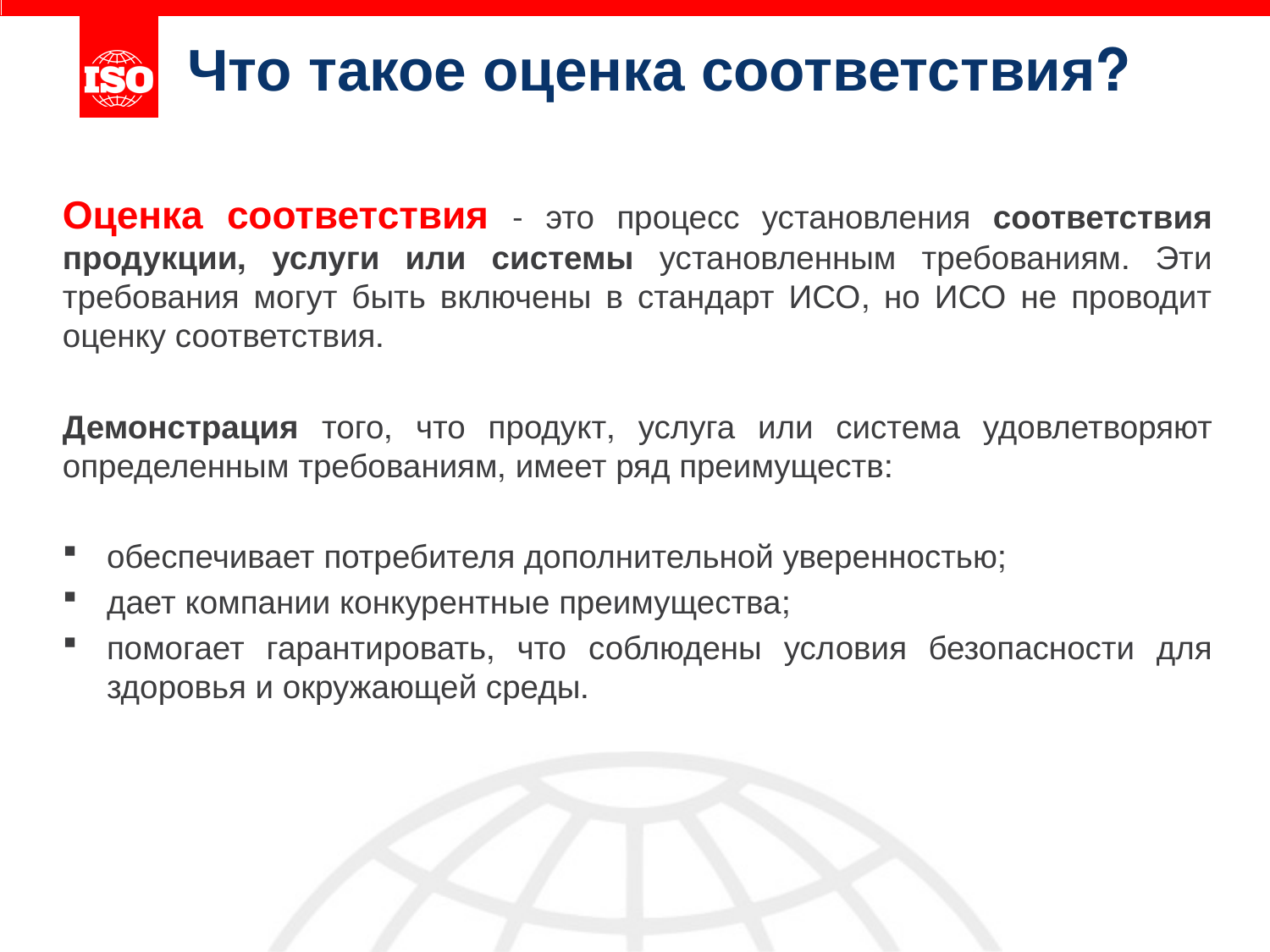

# Что такое оценка соответствия?
Оценка соответствия - это процесс установления соответствия продукции, услуги или системы установленным требованиям. Эти требования могут быть включены в стандарт ИСО, но ИСО не проводит оценку соответствия.

Демонстрация того, что продукт, услуга или система удовлетворяют определенным требованиям, имеет ряд преимуществ:

обеспечивает потребителя дополнительной уверенностью;
дает компании конкурентные преимущества;
помогает гарантировать, что соблюдены условия безопасности для здоровья и окружающей среды.